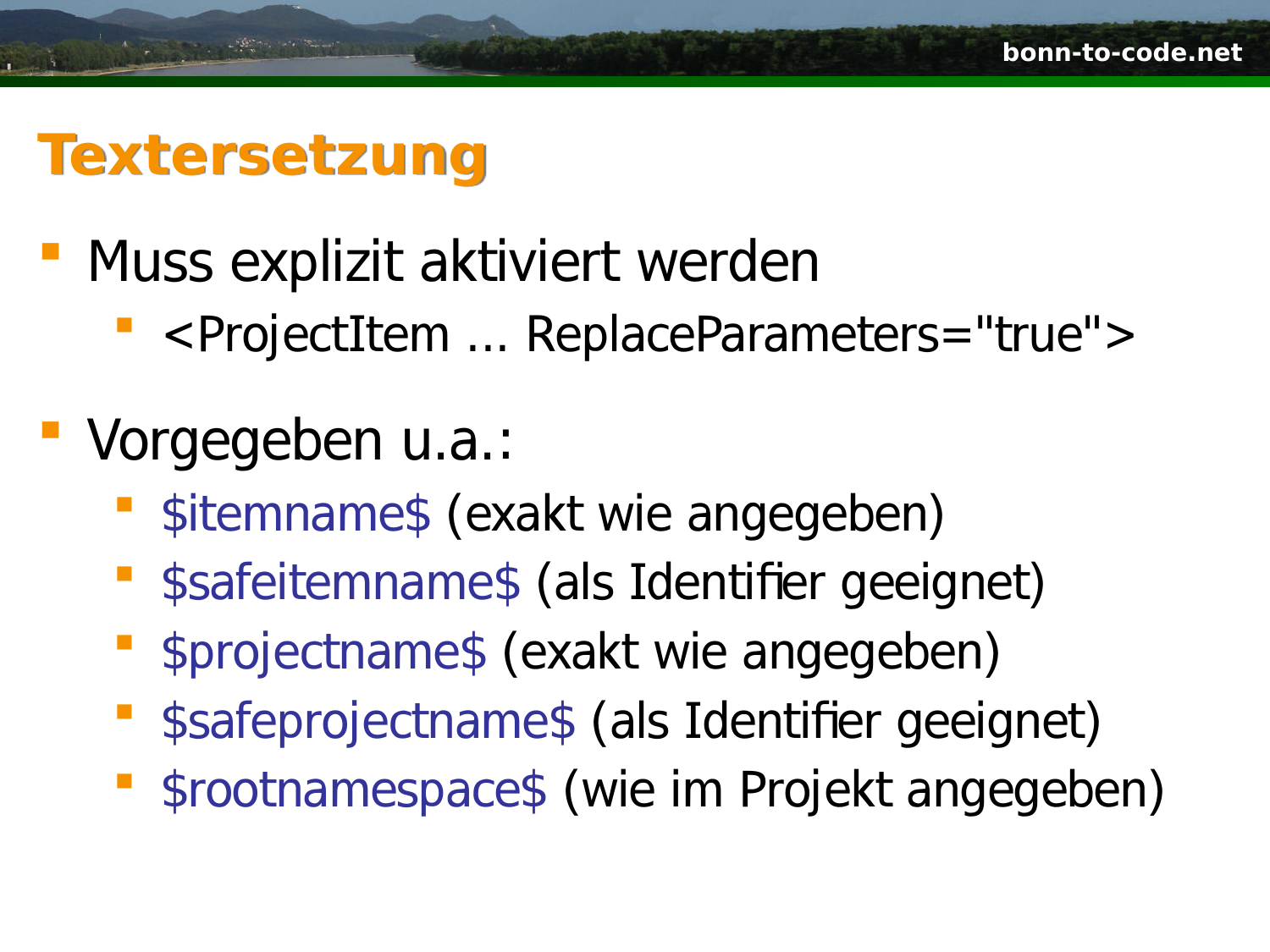

# Textersetzung
Muss explizit aktiviert werden
<ProjectItem ... ReplaceParameters="true">
Vorgegeben u.a.:
$itemname$ (exakt wie angegeben)
$safeitemname$ (als Identifier geeignet)
$projectname$ (exakt wie angegeben)
$safeprojectname$ (als Identifier geeignet)
$rootnamespace$ (wie im Projekt angegeben)